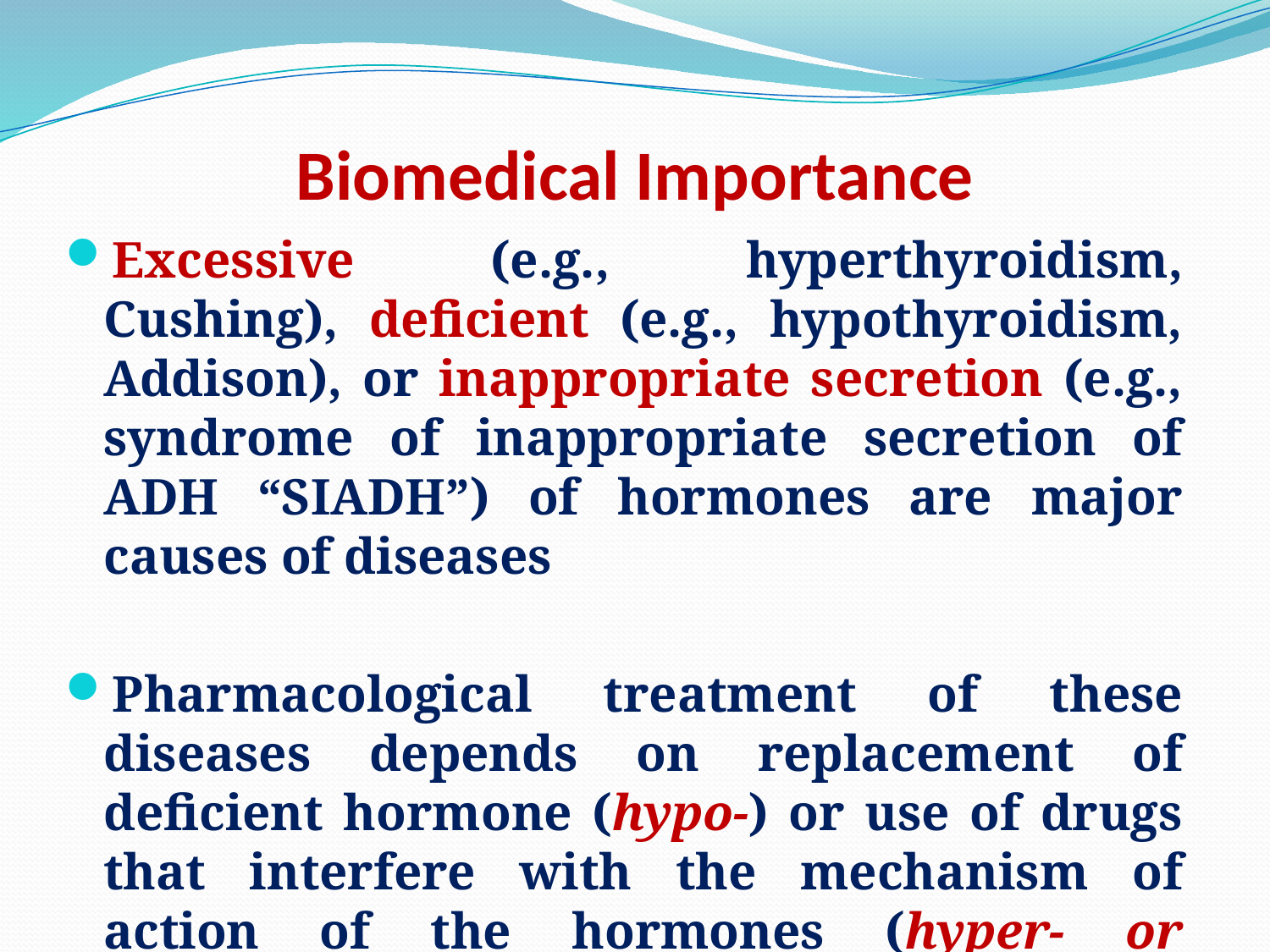

# Biomedical Importance
Excessive (e.g., hyperthyroidism, Cushing), deficient (e.g., hypothyroidism, Addison), or inappropriate secretion (e.g., syndrome of inappropriate secretion of ADH “SIADH”) of hormones are major causes of diseases

Pharmacological treatment of these diseases depends on replacement of deficient hormone (hypo-) or use of drugs that interfere with the mechanism of action of the hormones (hyper- or inappropriate)